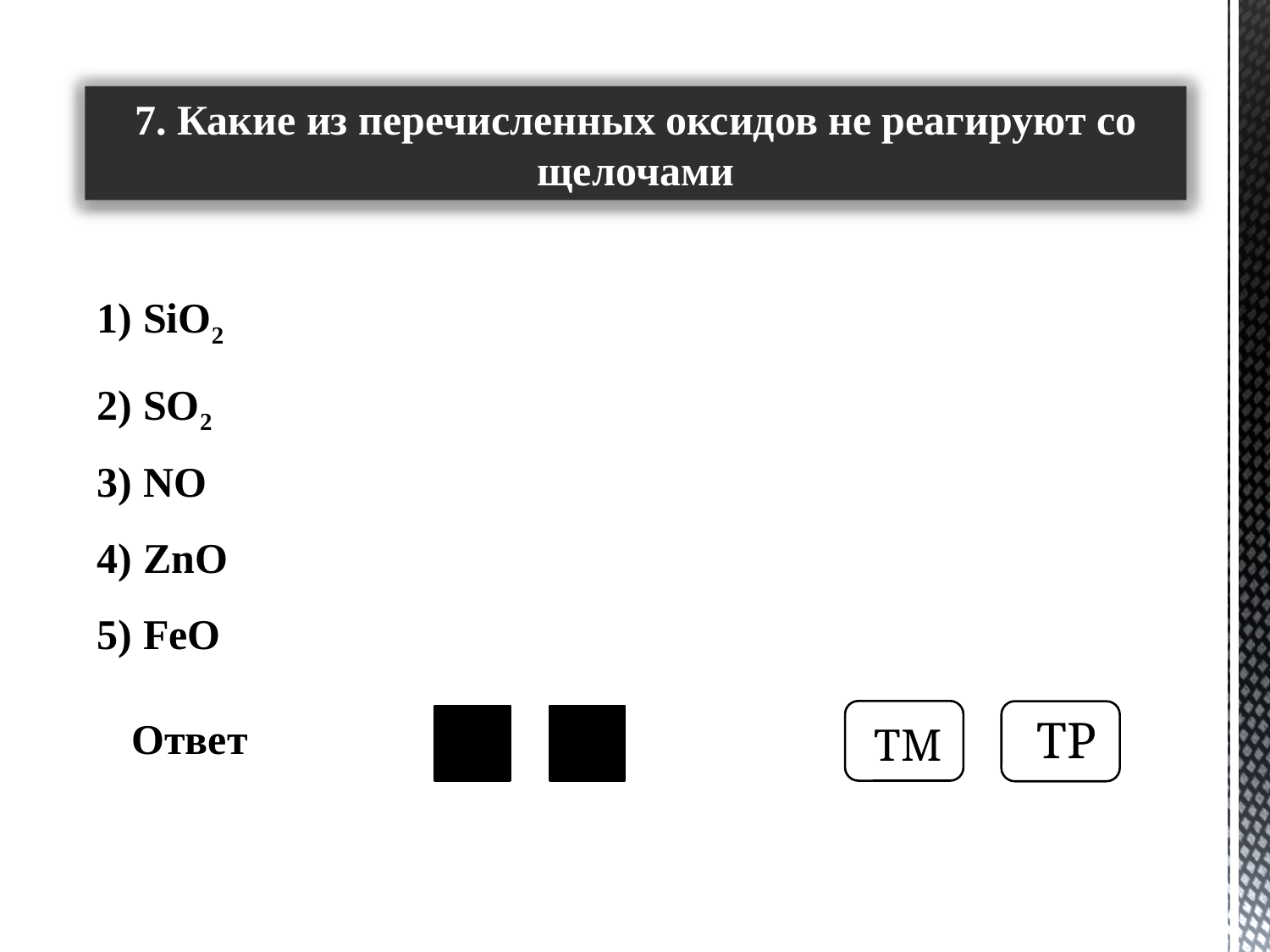

7. Какие из перечисленных оксидов не реагируют со щелочами
1) SiO2

2) SO2
3) NO
4) ZnO
5) FeO
ТМ
ТР
   Ответ
3

5